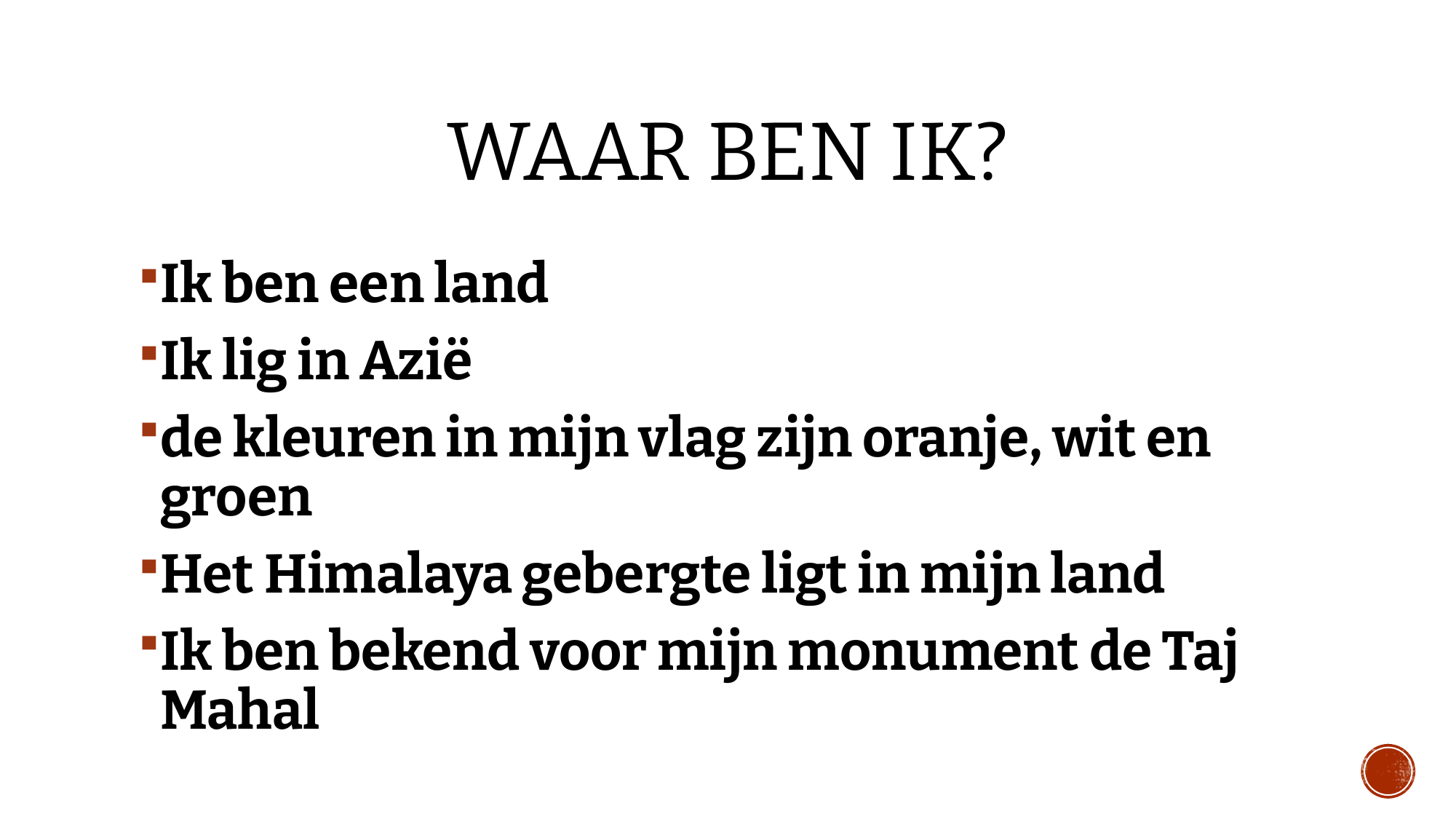

# Waar ben ik?
Ik ben een land
Ik lig in Azië
de kleuren in mijn vlag zijn oranje, wit en groen
Het Himalaya gebergte ligt in mijn land
Ik ben bekend voor mijn monument de Taj Mahal